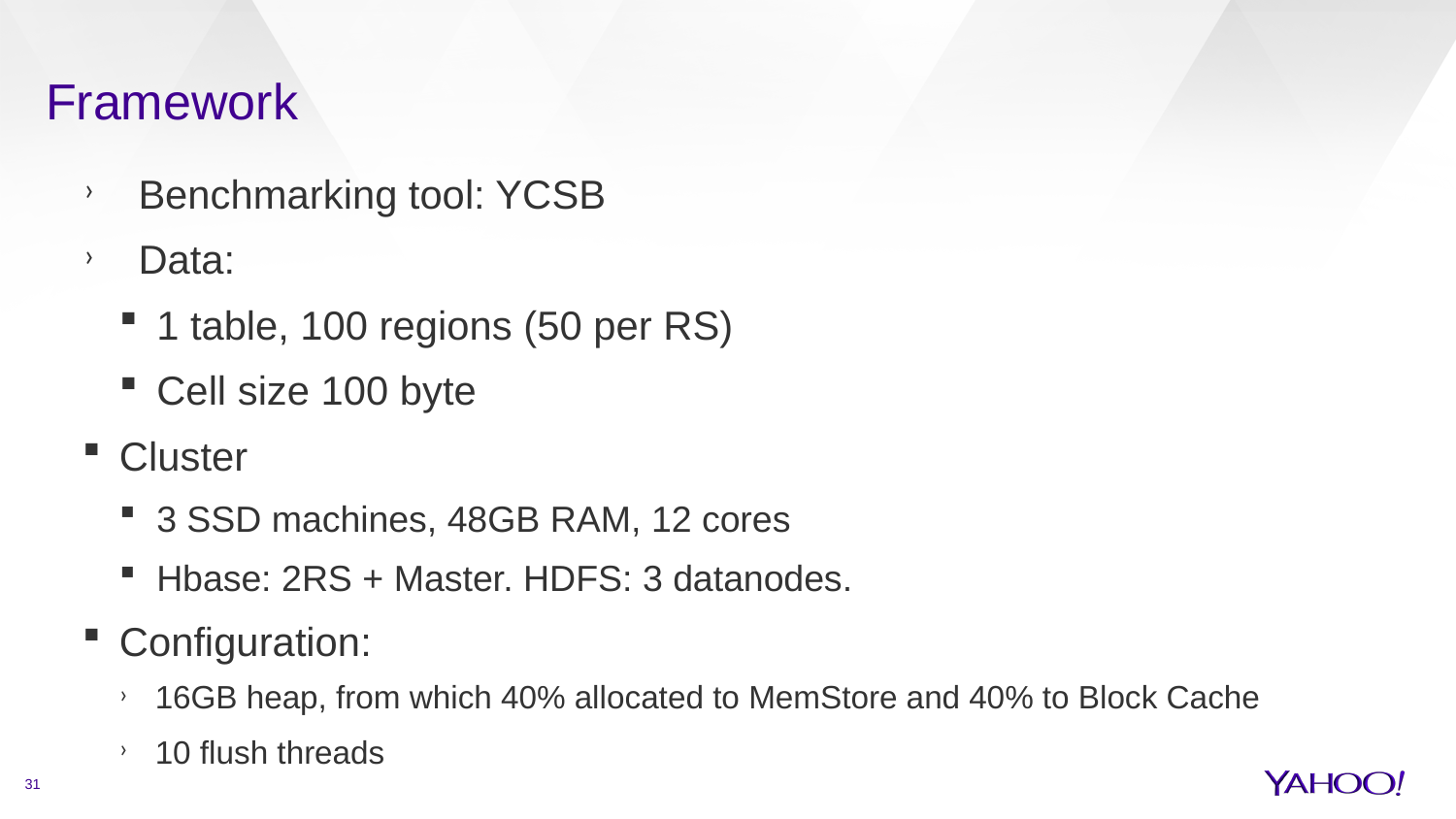

# Framework
Benchmarking tool: YCSB
Data:
1 table, 100 regions (50 per RS)
Cell size 100 byte
Cluster
3 SSD machines, 48GB RAM, 12 cores
Hbase: 2RS + Master. HDFS: 3 datanodes.
Configuration:
16GB heap, from which 40% allocated to MemStore and 40% to Block Cache
10 flush threads
31